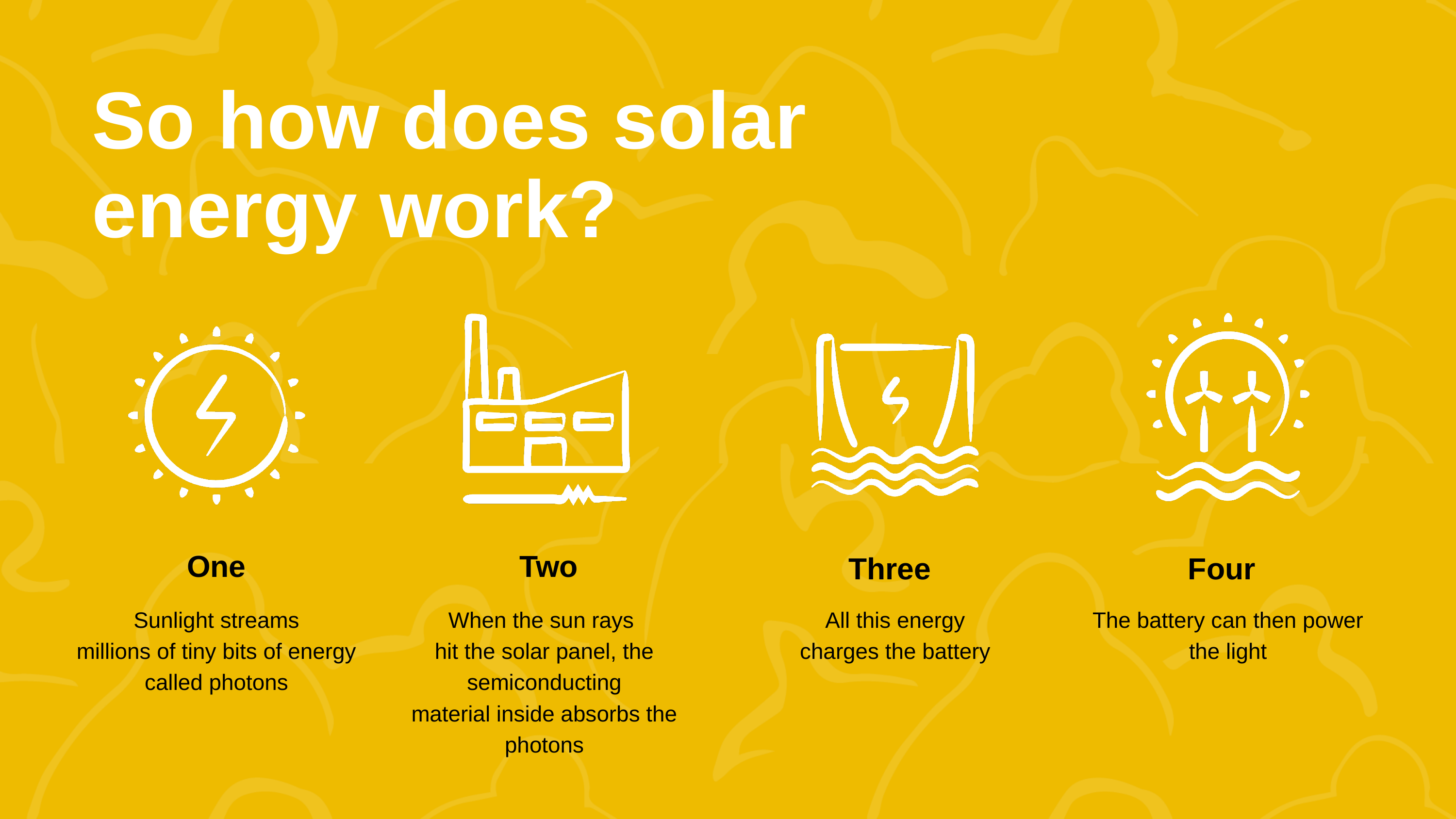

So how does solar energy work?

One
Two
Three
Four
Sunlight streams
millions of tiny bits of energy called photons

When the sun rays
hit the solar panel, the semiconducting
material inside absorbs the photons

All this energy
charges the battery
The battery can then power the light